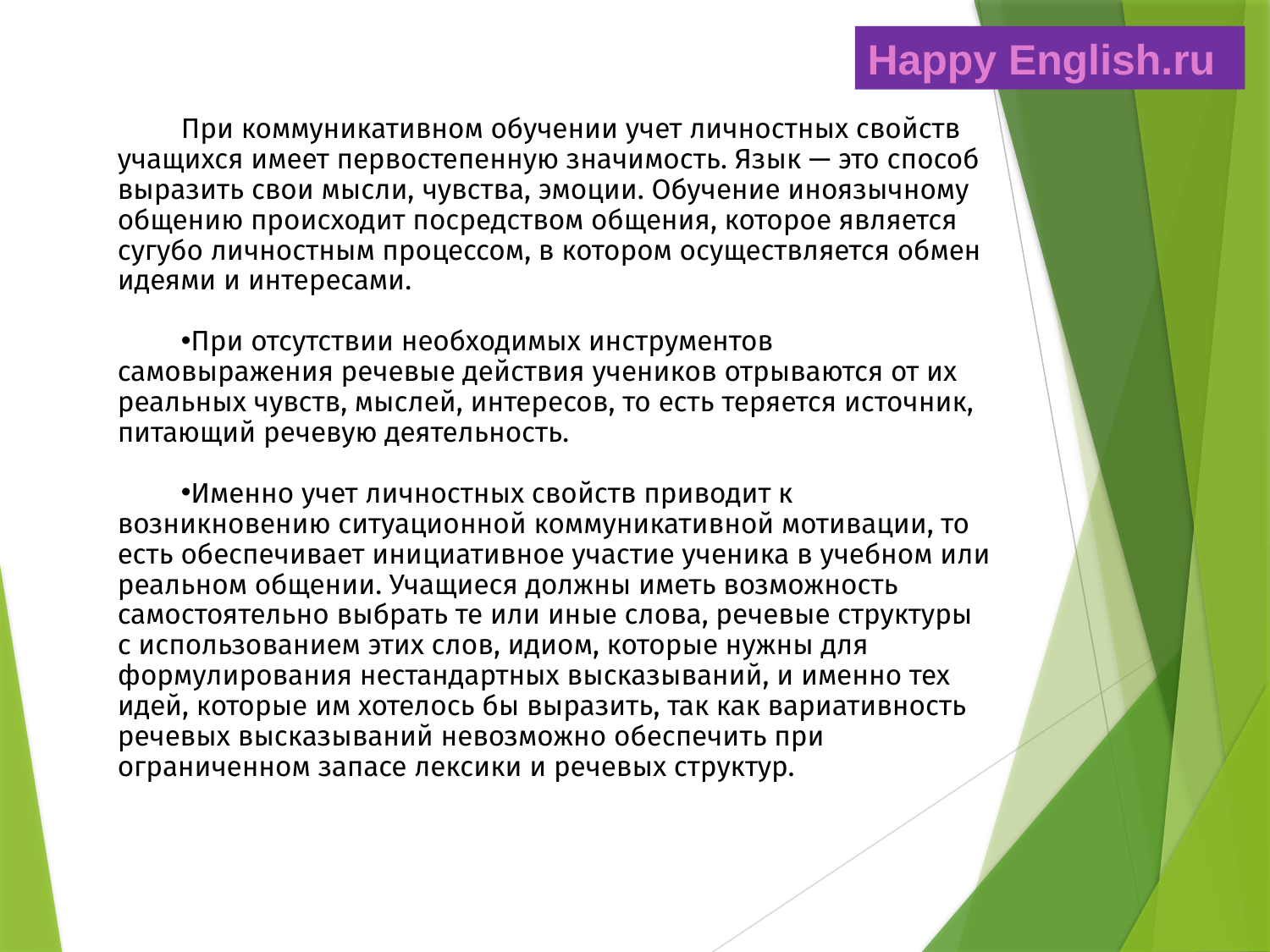

Happy English.ru
При коммуникативном обучении учет личностных свойств учащихся имеет первостепенную значимость. Язык — это способ выразить свои мысли, чувства, эмоции. Обучение иноязычному общению происходит посредством общения, которое является сугубо личностным процессом, в котором осуществляется обмен идеями и интересами.

При отсутствии необходимых инструментов самовыражения речевые действия учеников отрываются от их реальных чувств, мыслей, интересов, то есть теряется источник, питающий речевую деятельность.

Именно учет личностных свойств приводит к возникновению ситуационной коммуникативной мотивации, то есть обеспечивает инициативное участие ученика в учебном или реальном общении. Учащиеся должны иметь возможность самостоятельно выбрать те или иные слова, речевые структуры с использованием этих слов, идиом, которые нужны для формулирования нестандартных высказываний, и именно тех идей, которые им хотелось бы выразить, так как вариативность речевых высказываний невозможно обеспечить при ограниченном запасе лексики и речевых структур.